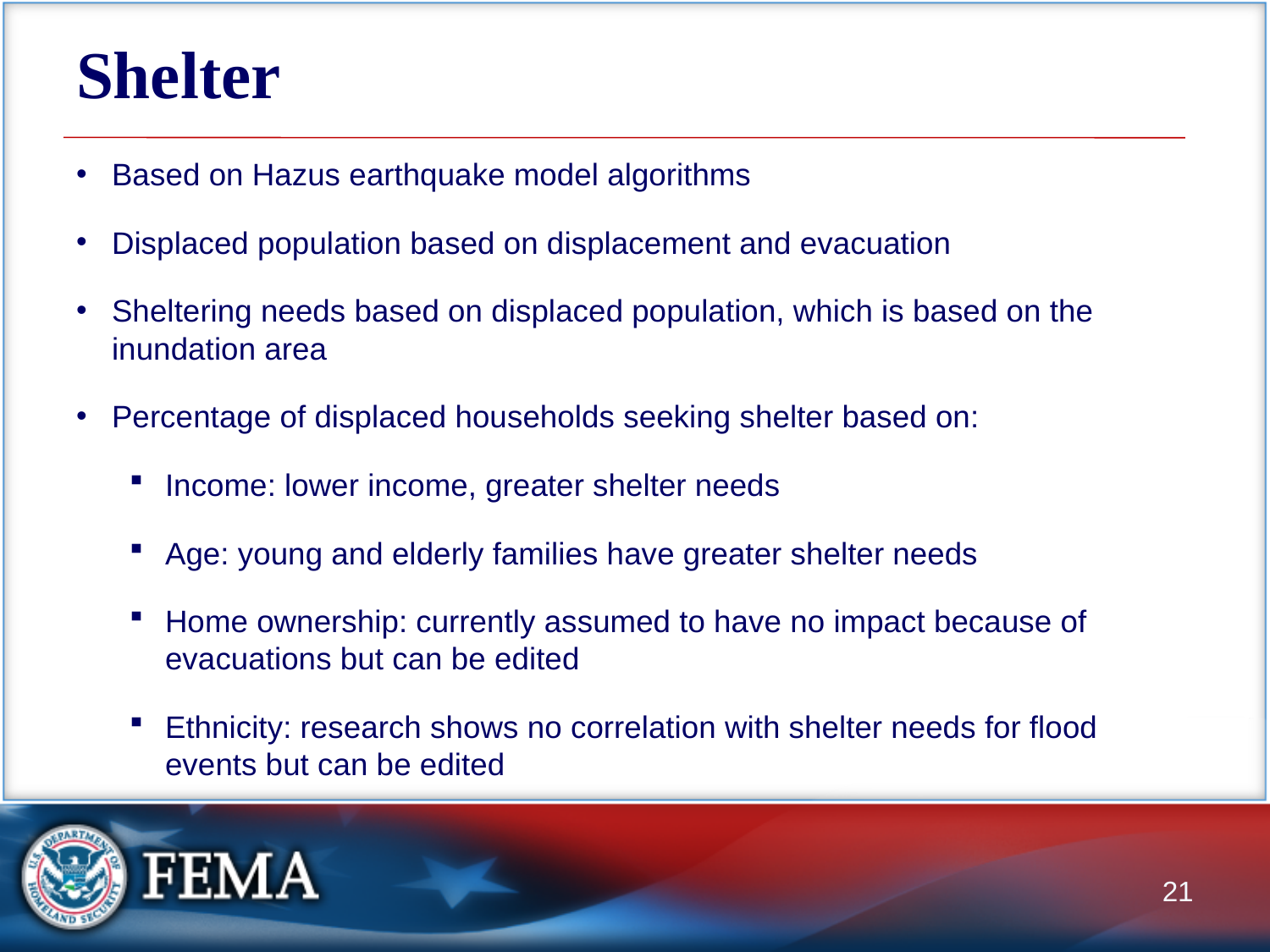

# Shelter
Based on Hazus earthquake model algorithms
Displaced population based on displacement and evacuation
Sheltering needs based on displaced population, which is based on the inundation area
Percentage of displaced households seeking shelter based on:
Income: lower income, greater shelter needs
Age: young and elderly families have greater shelter needs
Home ownership: currently assumed to have no impact because of evacuations but can be edited
Ethnicity: research shows no correlation with shelter needs for flood events but can be edited
21